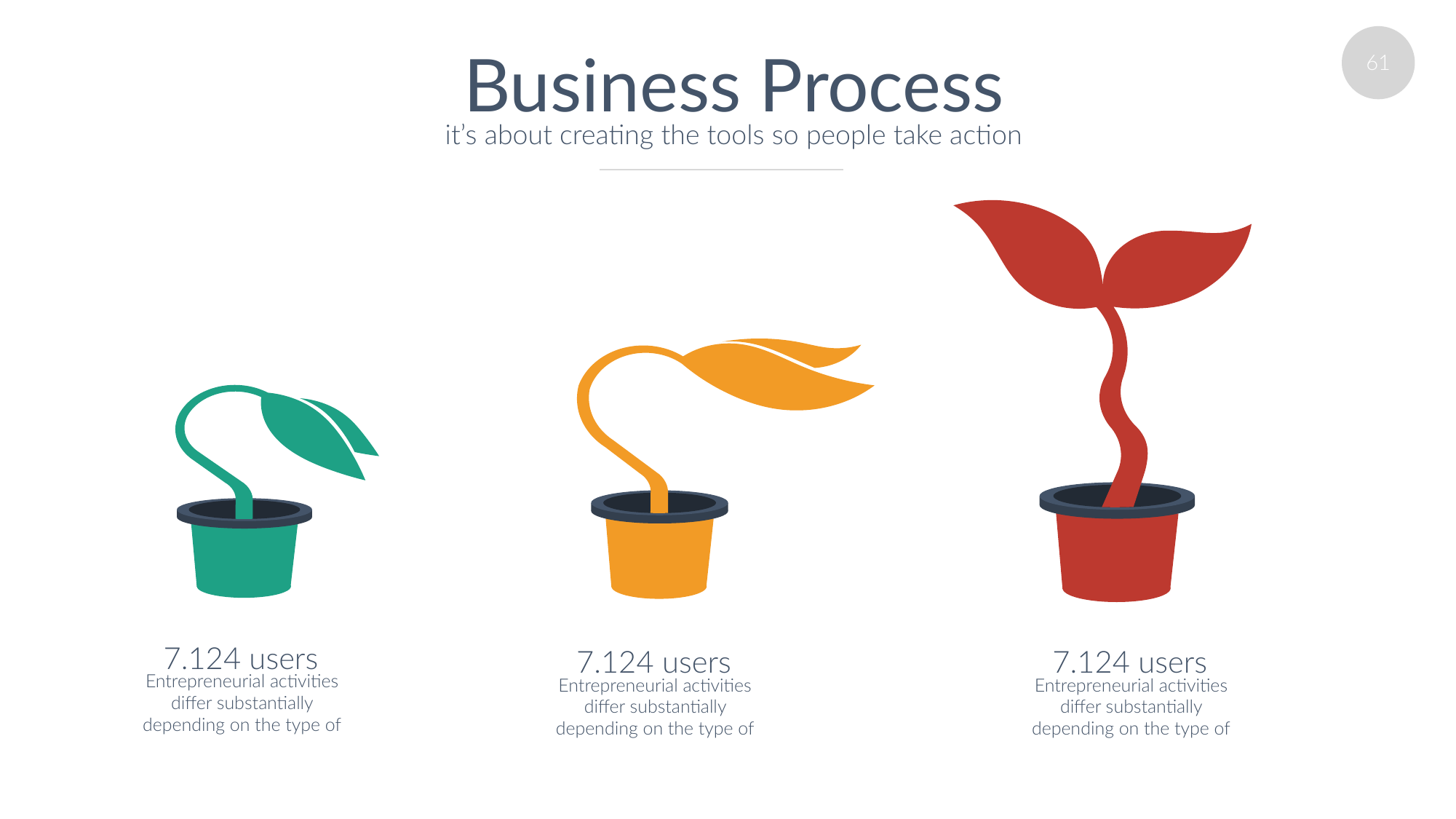

# Business Process
it’s about creating the tools so people take action

7.124 users
7.124 users
7.124 users
Entrepreneurial activities differ substantially depending on the type of
Entrepreneurial activities differ substantially depending on the type of
Entrepreneurial activities differ substantially depending on the type of